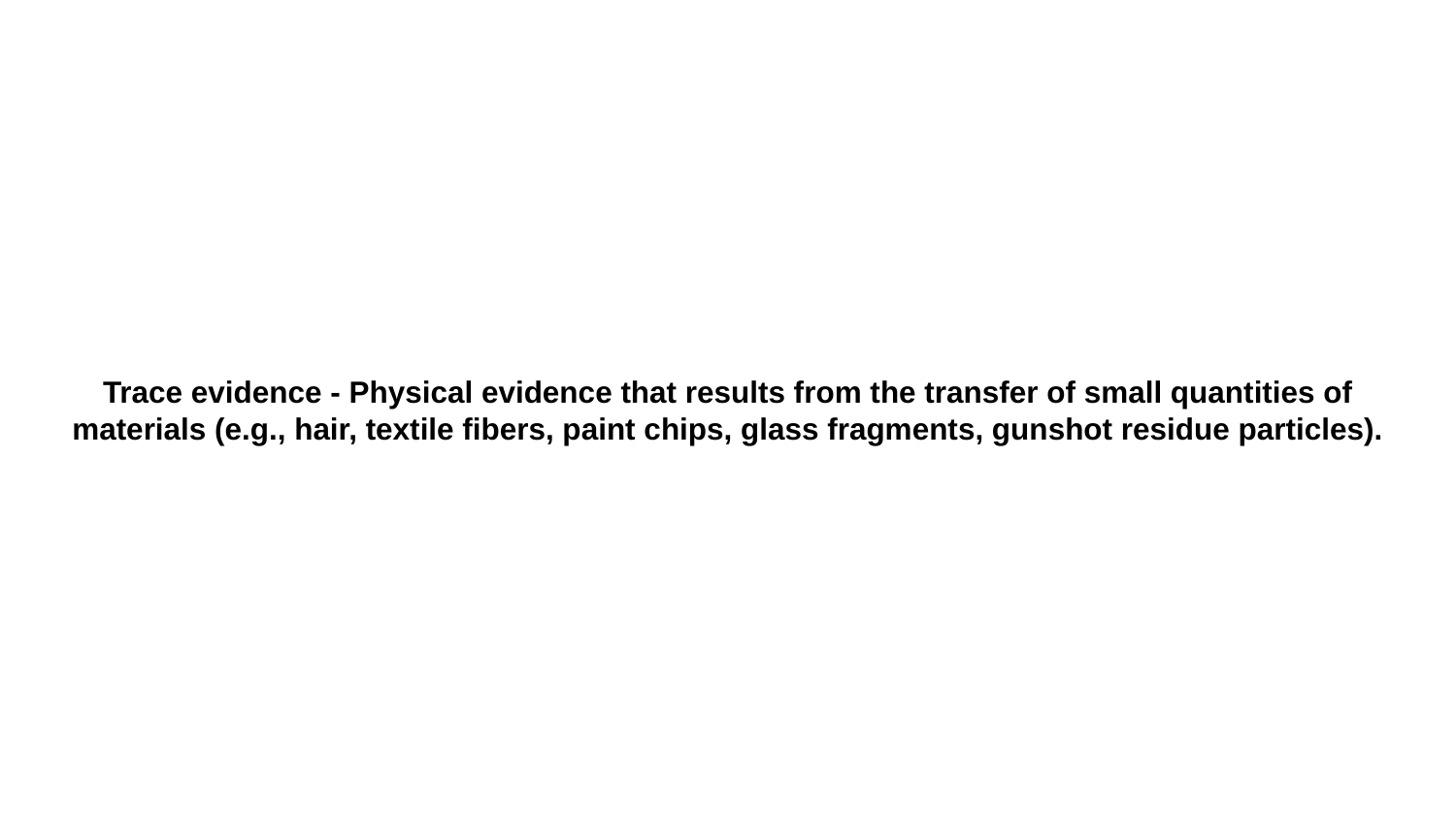

# Trace evidence - Physical evidence that results from the transfer of small quantities of materials (e.g., hair, textile fibers, paint chips, glass fragments, gunshot residue particles).